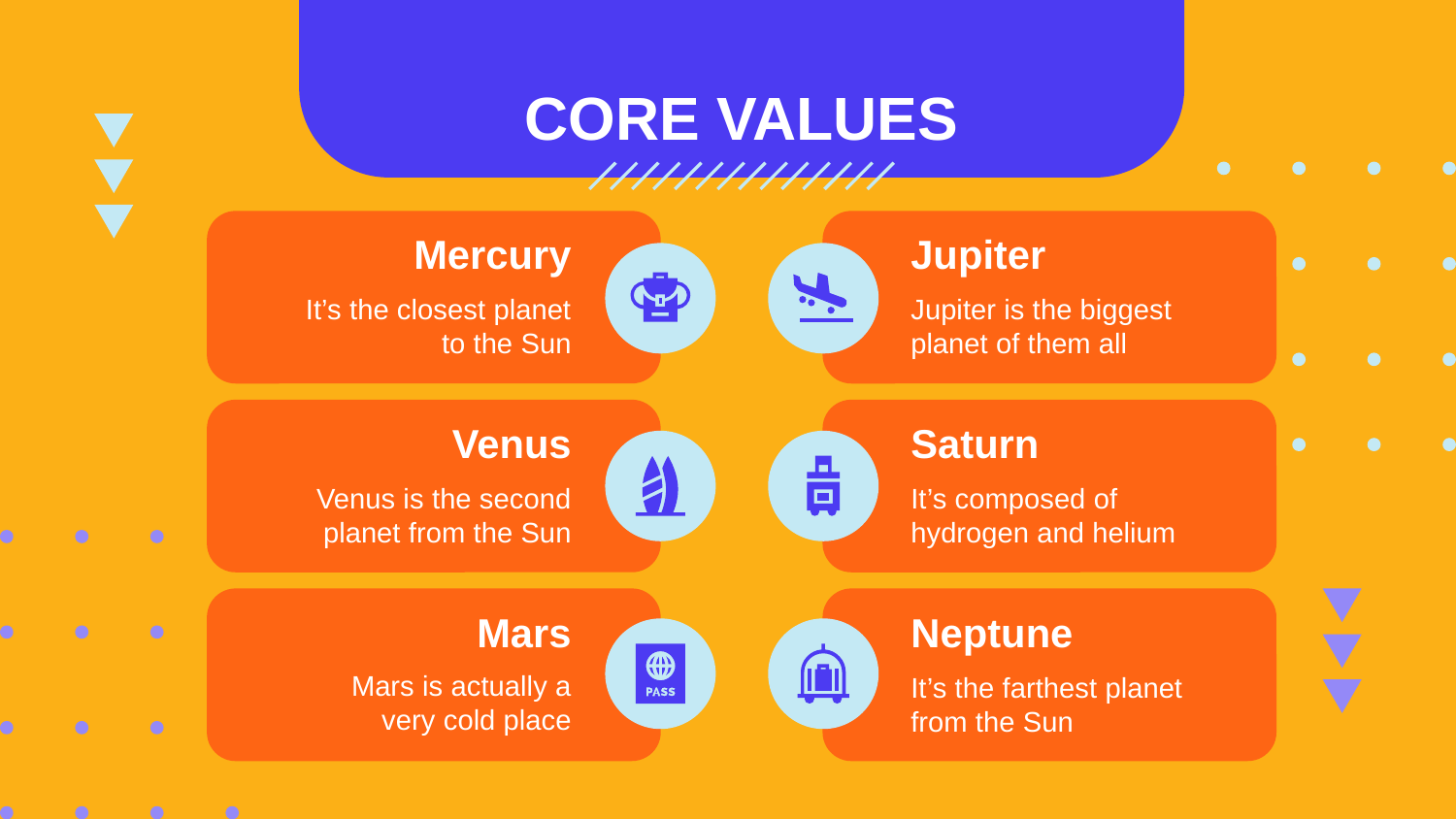

CORE VALUES
# Mercury
Jupiter

Jupiter is the biggest planet of them all
It’s the closest planet to the Sun

Venus
Saturn

It’s composed of hydrogen and helium
Venus is the second planet from the Sun

Mars
Neptune

Mars is actually a very cold place
It’s the farthest planet from the Sun